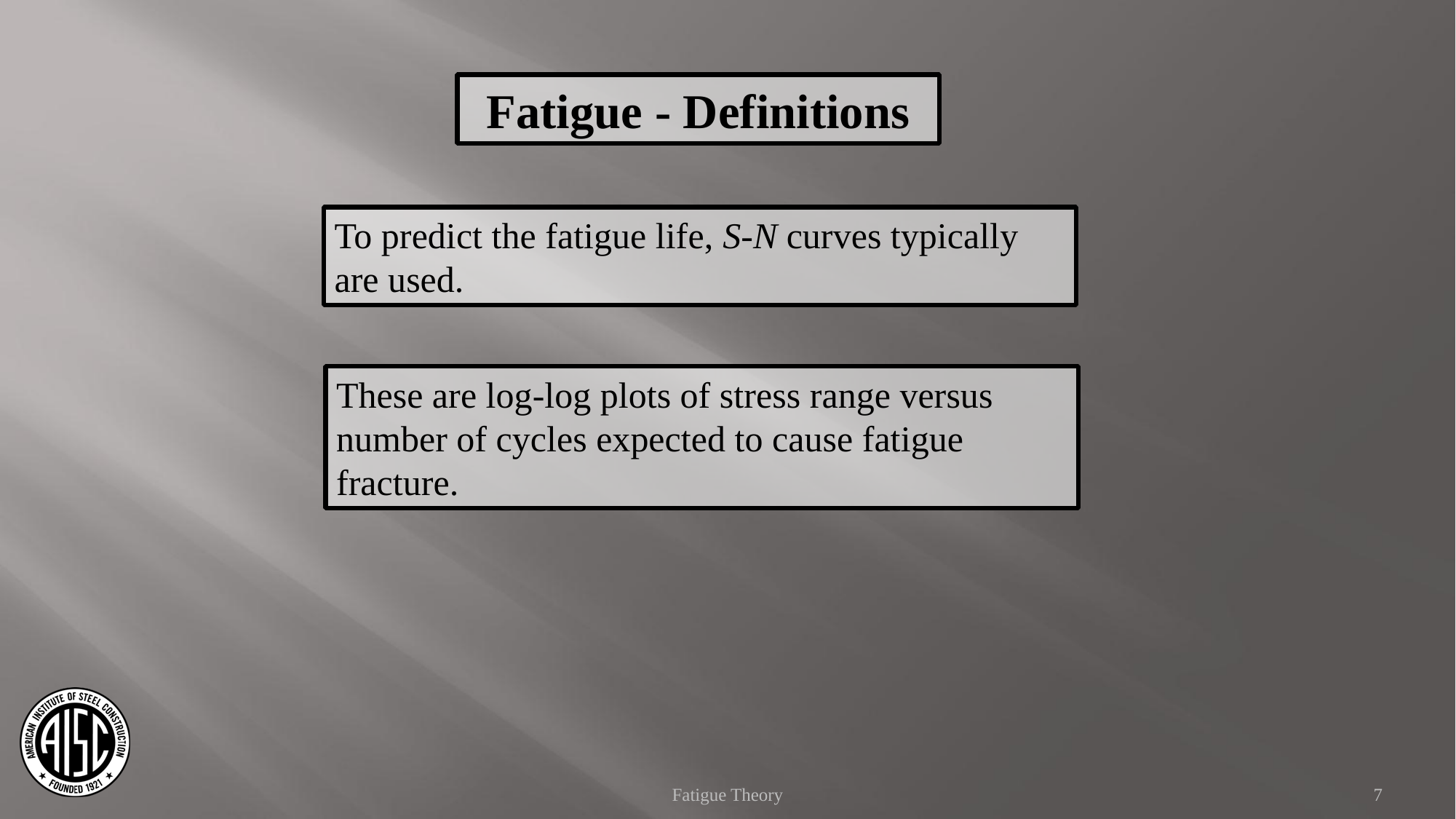

Fatigue - Definitions
To predict the fatigue life, S-N curves typically are used.
These are log-log plots of stress range versus number of cycles expected to cause fatigue fracture.
Fatigue Theory
7